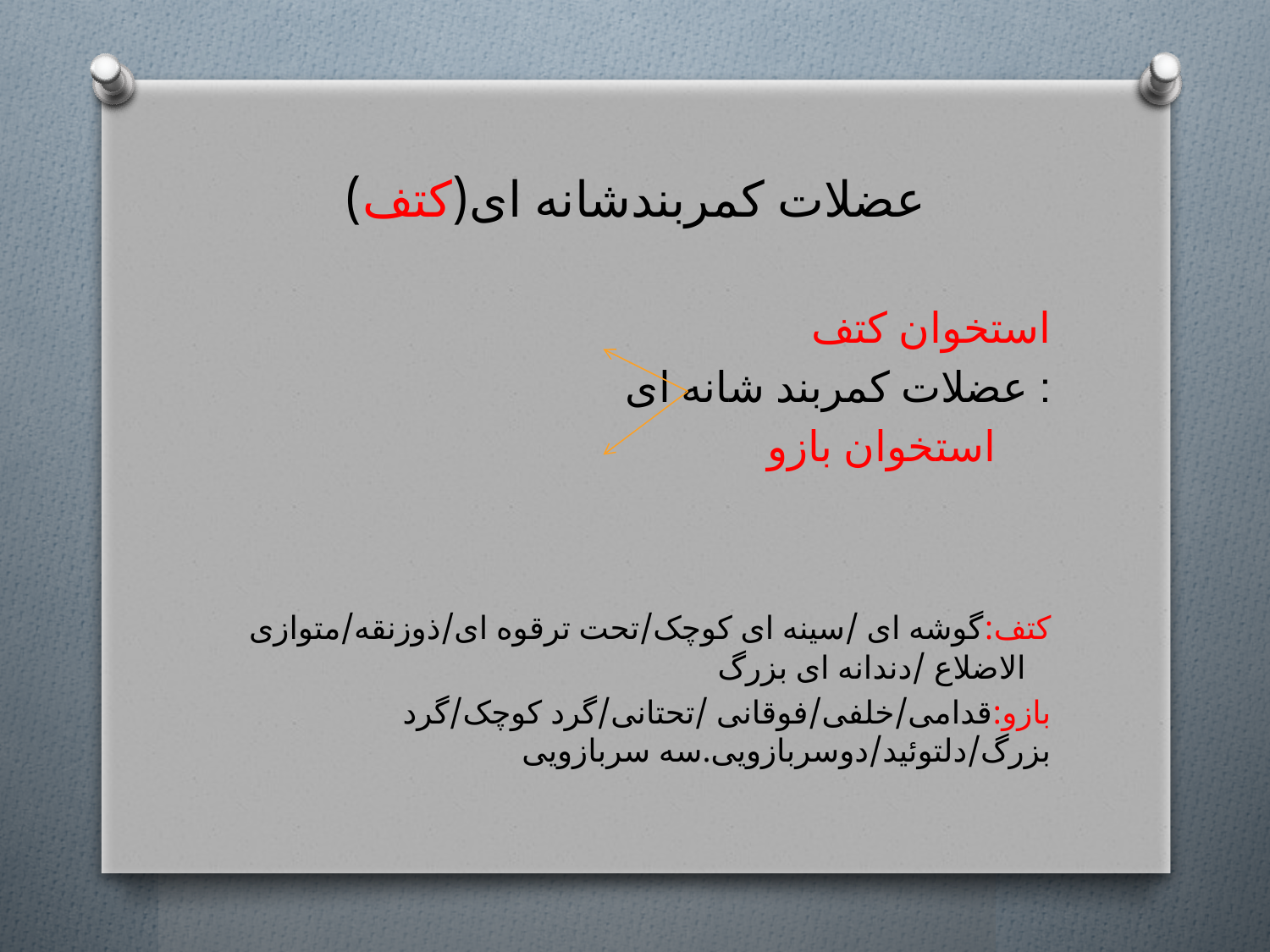

# عضلات کمربندشانه ای(کتف)
                                       استخوان کتف
                عضلات کمربند شانه ای :
                                       استخوان بازو

  کتف:گوشه ای /سینه ای کوچک/تحت ترقوه ای/ذوزنقه/متوازی الاضلاع /دندانه ای بزرگ
بازو:قدامی/خلفی/فوقانی /تحتانی/گرد کوچک/گرد بزرگ/دلتوئید/دوسربازویی.سه سربازویی